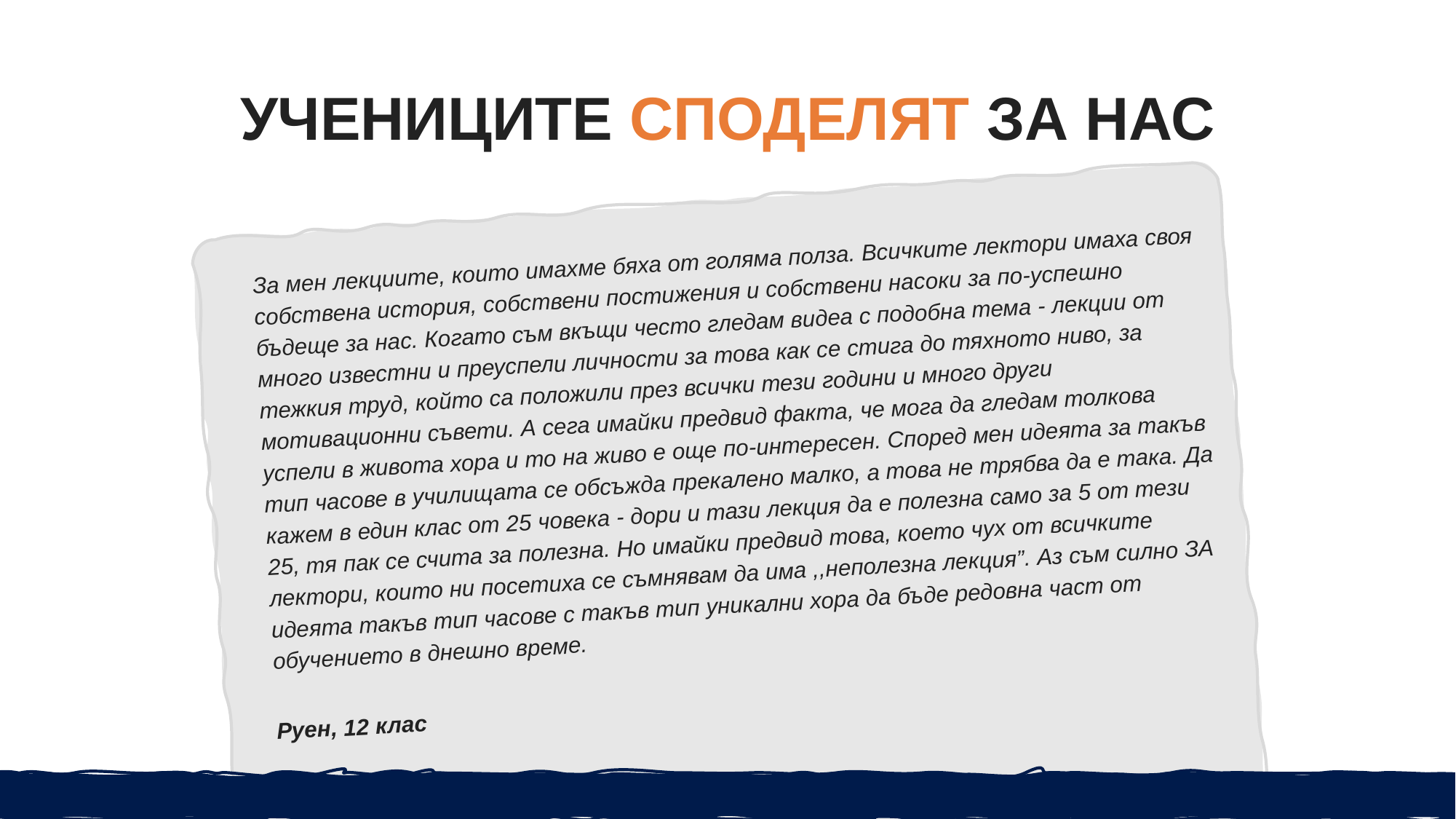

# УЧЕНИЦИТЕ СПОДЕЛЯТ ЗА НАС

За мен лекциите, които имахме бяха от голяма полза. Всичките лектори имаха своя собствена история, собствени постижения и собствени насоки за по-успешно бъдеще за нас. Когато съм вкъщи често гледам видеа с подобна тема - лекции от много известни и преуспели личности за това как се стига до тяхното ниво, за тежкия труд, който са положили през всички тези години и много други мотивационни съвети. А сега имайки предвид факта, че мога да гледам толкова успели в живота хора и то на живо е още по-интересен. Според мен идеята за такъв тип часове в училищата се обсъжда прекалено малко, а това не трябва да е така. Да кажем в един клас от 25 човека - дори и тази лекция да е полезна само за 5 от тези 25, тя пак се счита за полезна. Но имайки предвид това, което чух от всичките лектори, които ни посетиха се съмнявам да има ,,неполезна лекция”. Аз съм силно ЗА идеята такъв тип часове с такъв тип уникални хора да бъде редовна част от обучението в днешно време.

Руен, 12 клас